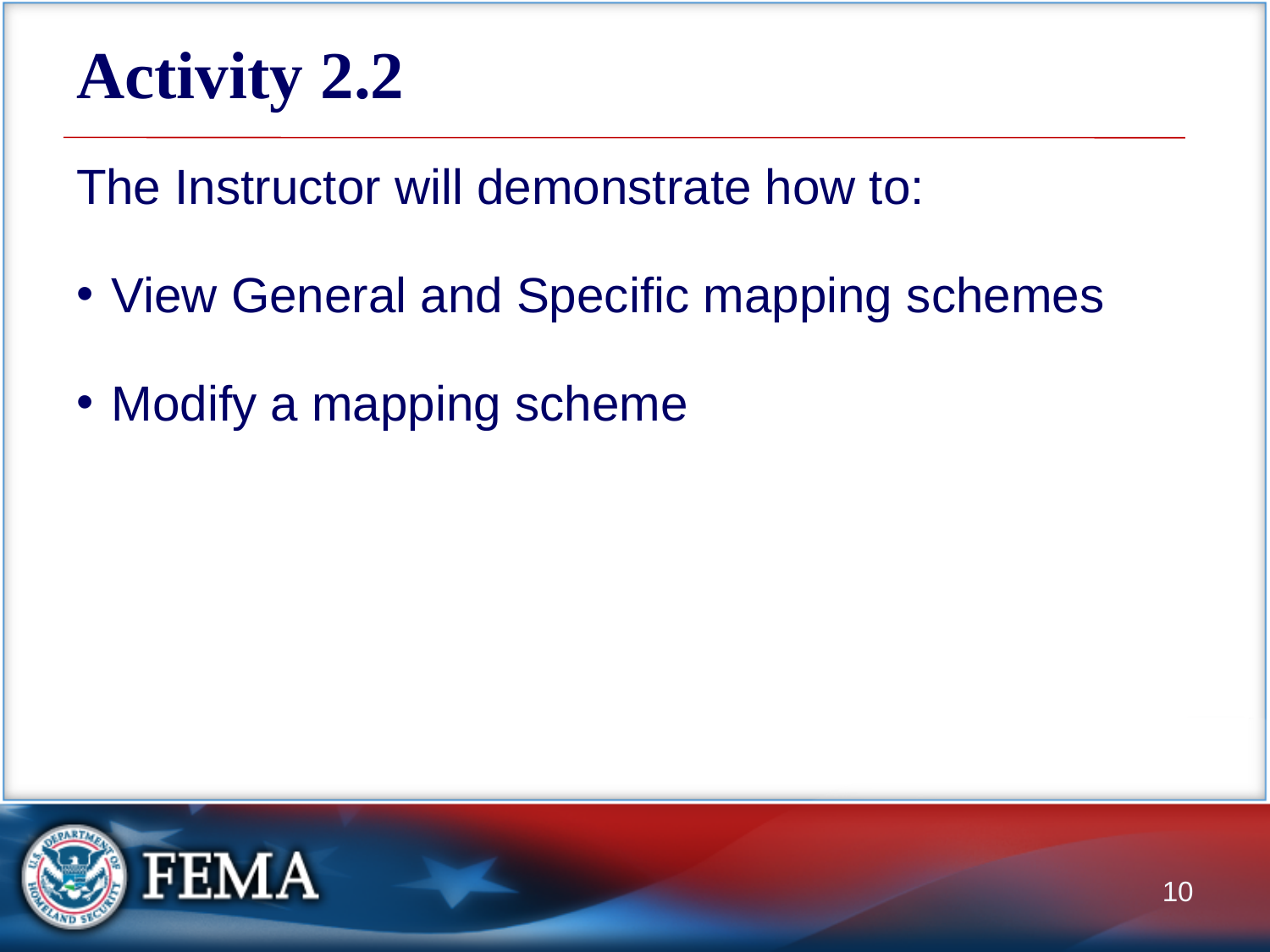

# Activity 2.2
The Instructor will demonstrate how to:
View General and Specific mapping schemes
Modify a mapping scheme

10